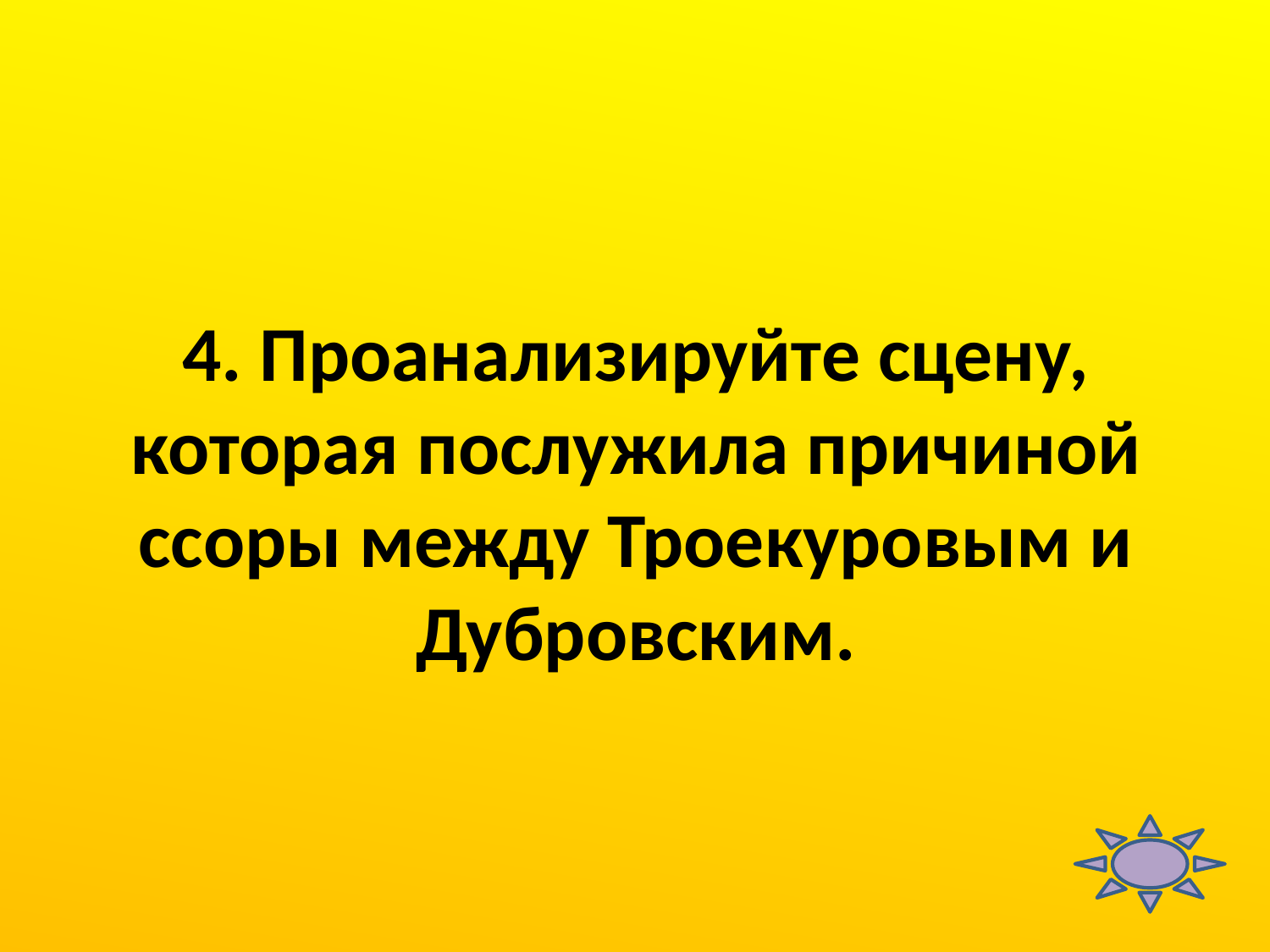

# 4. Проанализируйте сцену, которая послужила причиной ссоры между Троекуровым и Дубровским.